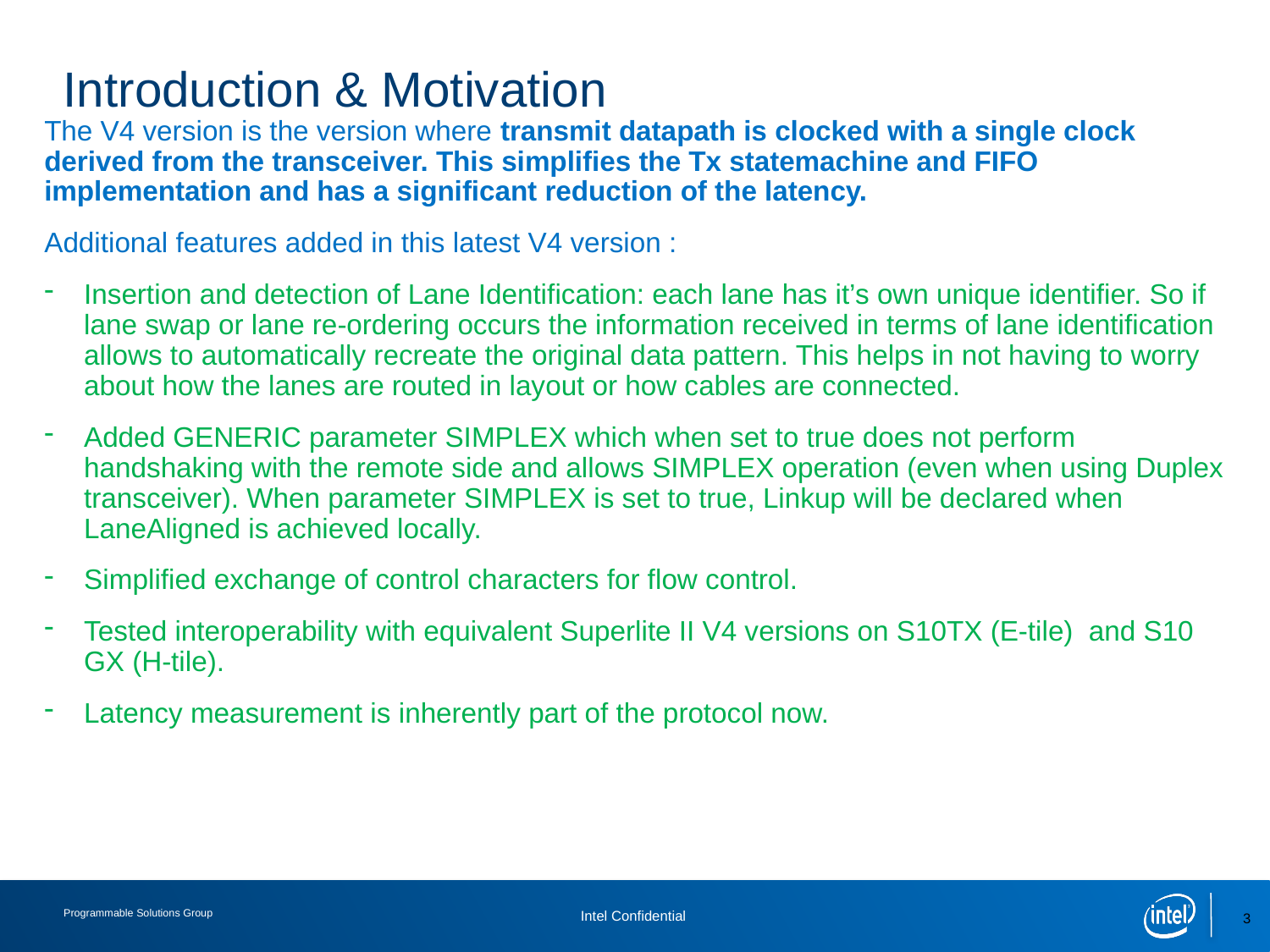

# Introduction & Motivation
The V4 version is the version where transmit datapath is clocked with a single clock derived from the transceiver. This simplifies the Tx statemachine and FIFO implementation and has a significant reduction of the latency.
Additional features added in this latest V4 version :
Insertion and detection of Lane Identification: each lane has it’s own unique identifier. So if lane swap or lane re-ordering occurs the information received in terms of lane identification allows to automatically recreate the original data pattern. This helps in not having to worry about how the lanes are routed in layout or how cables are connected.
Added GENERIC parameter SIMPLEX which when set to true does not perform handshaking with the remote side and allows SIMPLEX operation (even when using Duplex transceiver). When parameter SIMPLEX is set to true, Linkup will be declared when LaneAligned is achieved locally.
Simplified exchange of control characters for flow control.
Tested interoperability with equivalent Superlite II V4 versions on S10TX (E-tile)  and S10 GX (H-tile).
Latency measurement is inherently part of the protocol now.

3